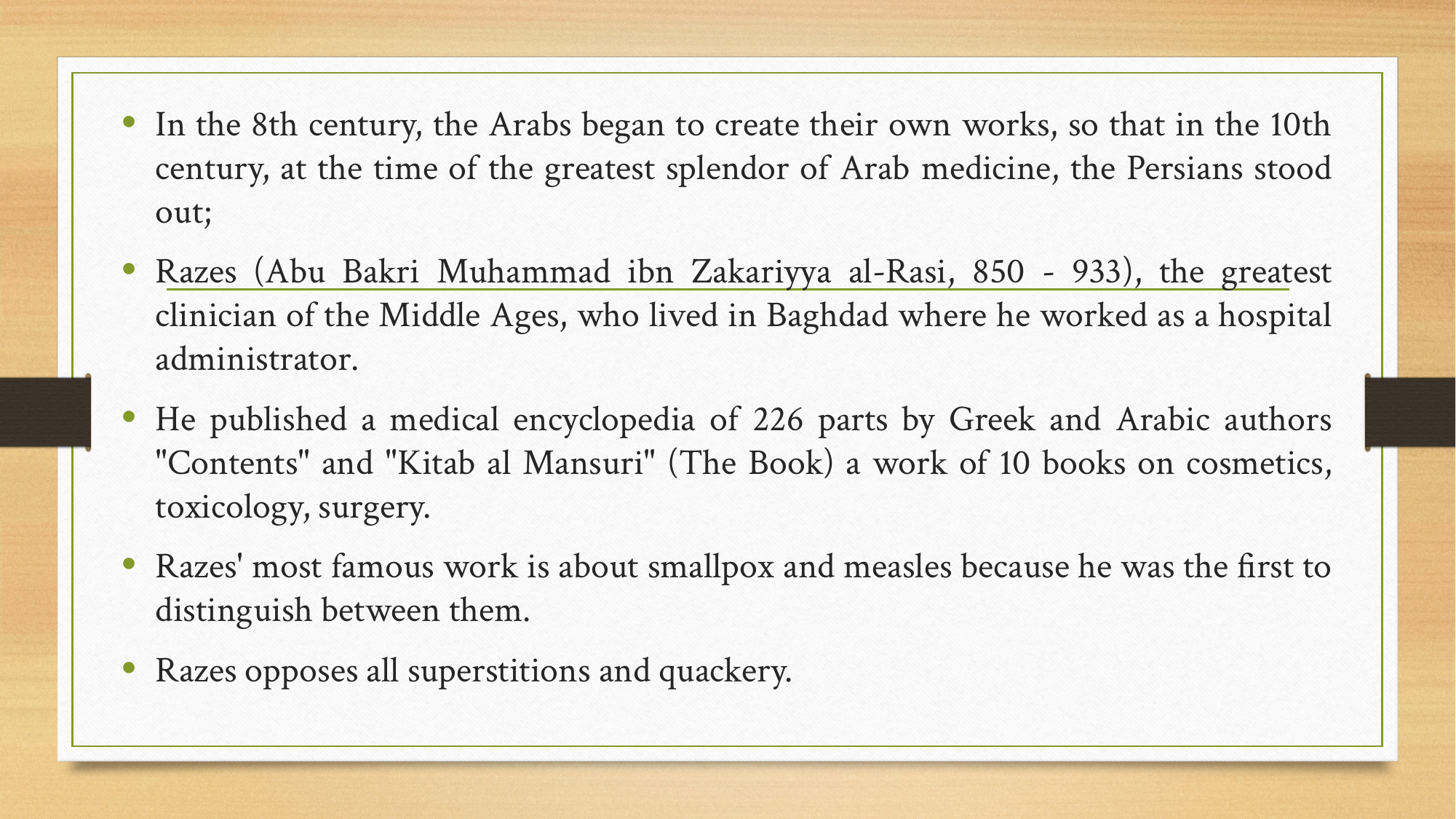

In the 8th century, the Arabs began to create their own works, so that in the 10th century, at the time of the greatest splendor of Arab medicine, the Persians stood out;
Razes (Abu Bakri Muhammad ibn Zakariyya al-Rasi, 850 - 933), the greatest clinician of the Middle Ages, who lived in Baghdad where he worked as a hospital administrator.
He published a medical encyclopedia of 226 parts by Greek and Arabic authors "Contents" and "Kitab al Mansuri" (The Book) a work of 10 books on cosmetics, toxicology, surgery.
Razes' most famous work is about smallpox and measles because he was the first to distinguish between them.
Razes opposes all superstitions and quackery.